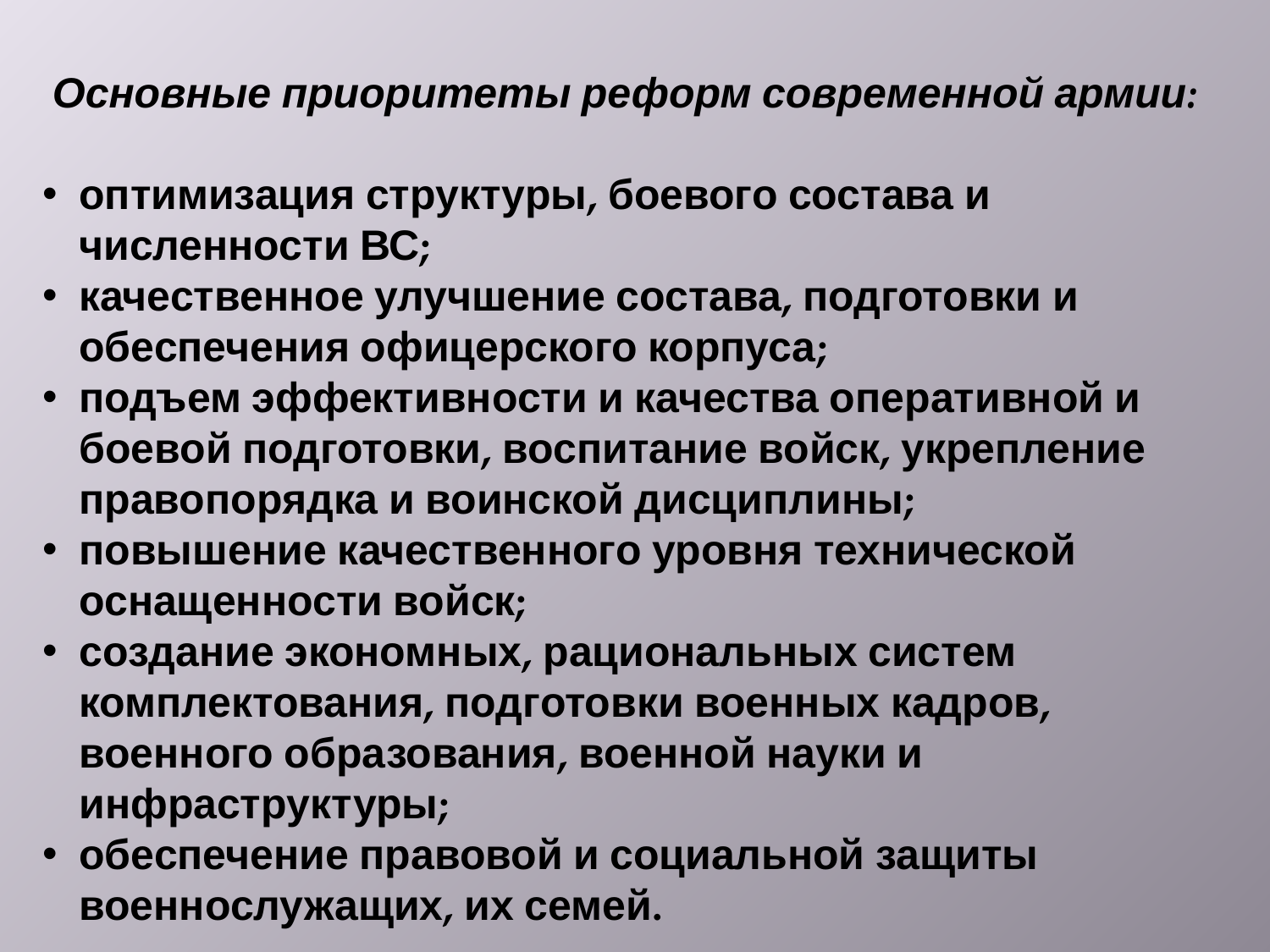

Основные приоритеты реформ современной армии:

оптимизация структуры, боевого состава и численности ВС;
качественное улучшение состава, подготовки и обеспечения офицерского корпуса;
подъем эффективности и качества оперативной и боевой подготовки, воспитание войск, укрепление правопорядка и воинской дисциплины;
повышение качественного уровня технической оснащенности войск;
создание экономных, рациональных систем комплектования, подготовки военных кадров, военного образования, военной науки и инфраструктуры;
обеспечение правовой и социальной защиты военнослужащих, их семей.